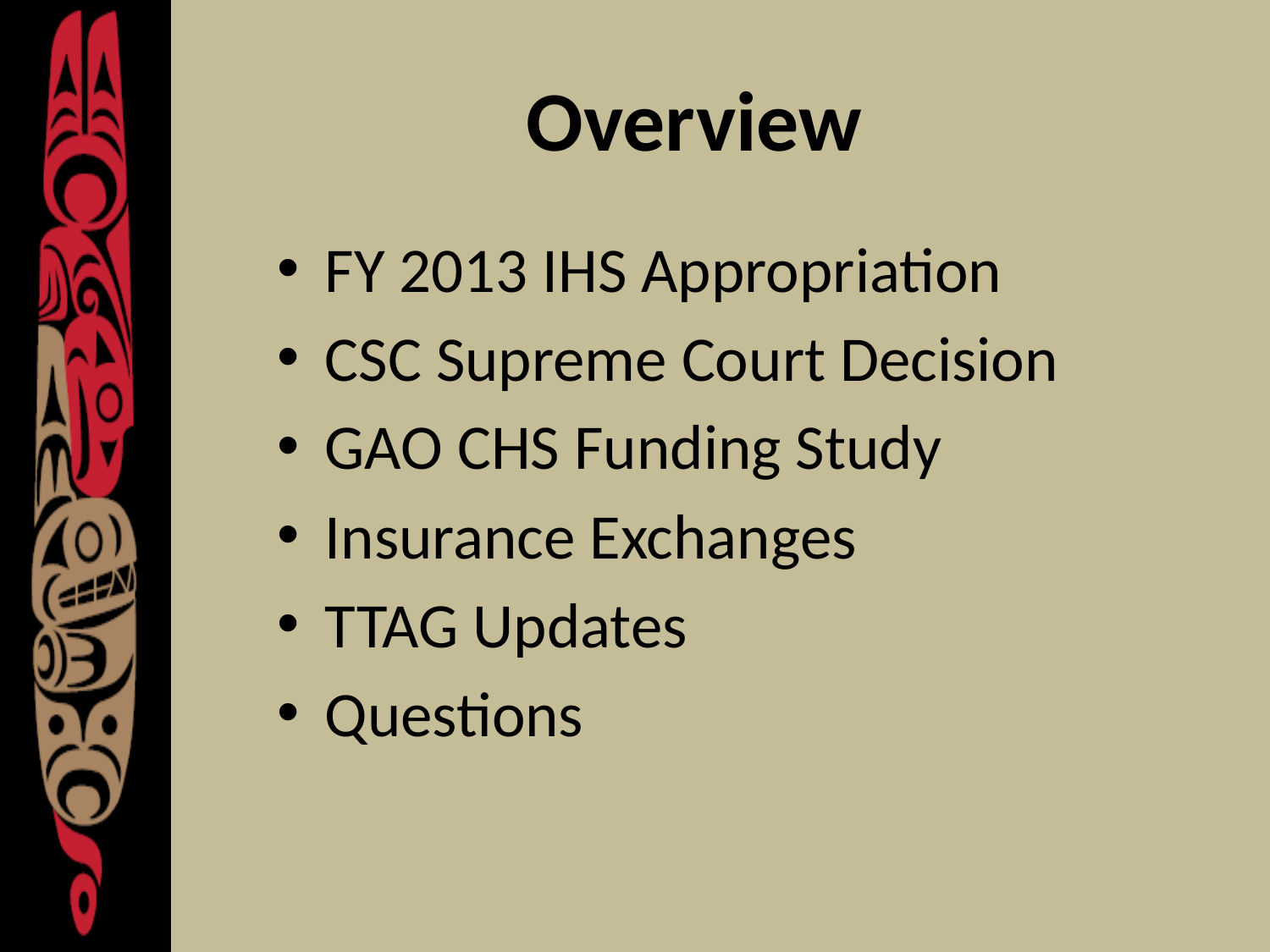

# Overview
FY 2013 IHS Appropriation
CSC Supreme Court Decision
GAO CHS Funding Study
Insurance Exchanges
TTAG Updates
Questions